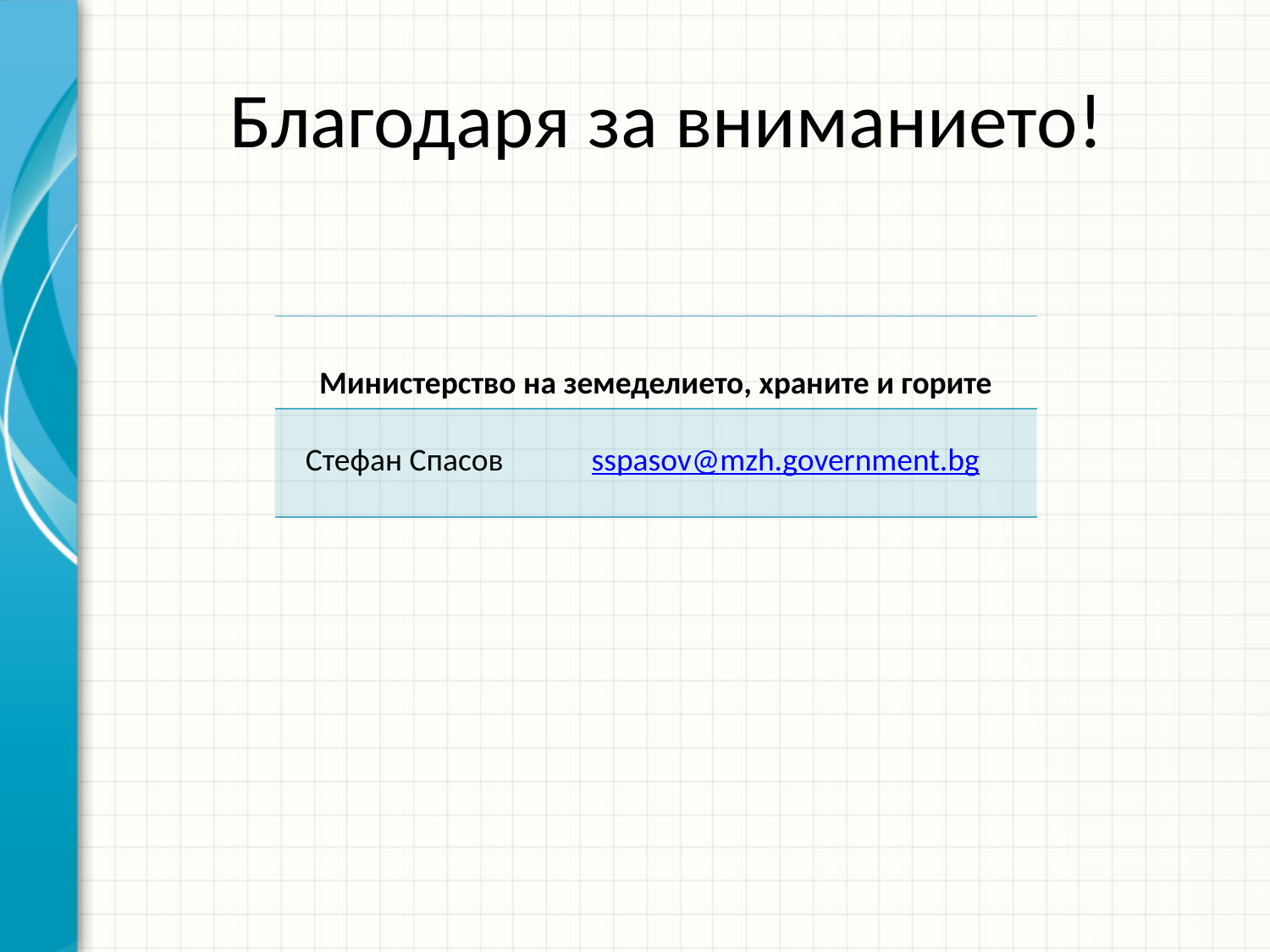

# Благодаря за вниманието!
| Министерство на земеделието, храните и горите |  |
| --- | --- |
| Стефан Спасов | sspasov@mzh.government.bg |